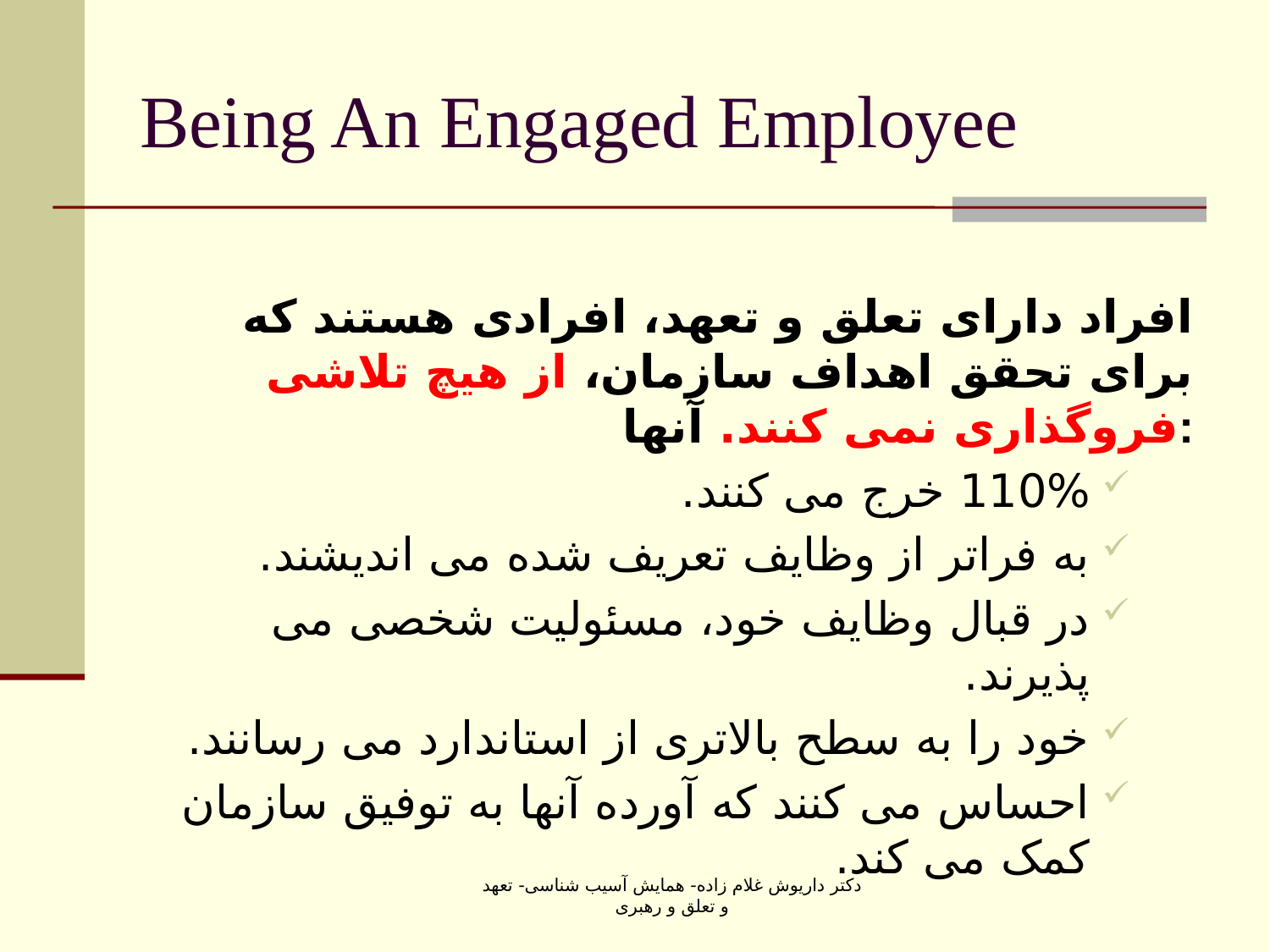

# Being An Engaged Employee
افراد دارای تعلق و تعهد، افرادی هستند که برای تحقق اهداف سازمان، از هیچ تلاشی فروگذاری نمی کنند. آنها:
110% خرج می کنند.
به فراتر از وظایف تعریف شده می اندیشند.
در قبال وظایف خود، مسئولیت شخصی می پذیرند.
خود را به سطح بالاتری از استاندارد می رسانند.
احساس می کنند که آورده آنها به توفیق سازمان کمک می کند.
دکتر داریوش غلام زاده- همایش آسیب شناسی- تعهد و تعلق و رهبری